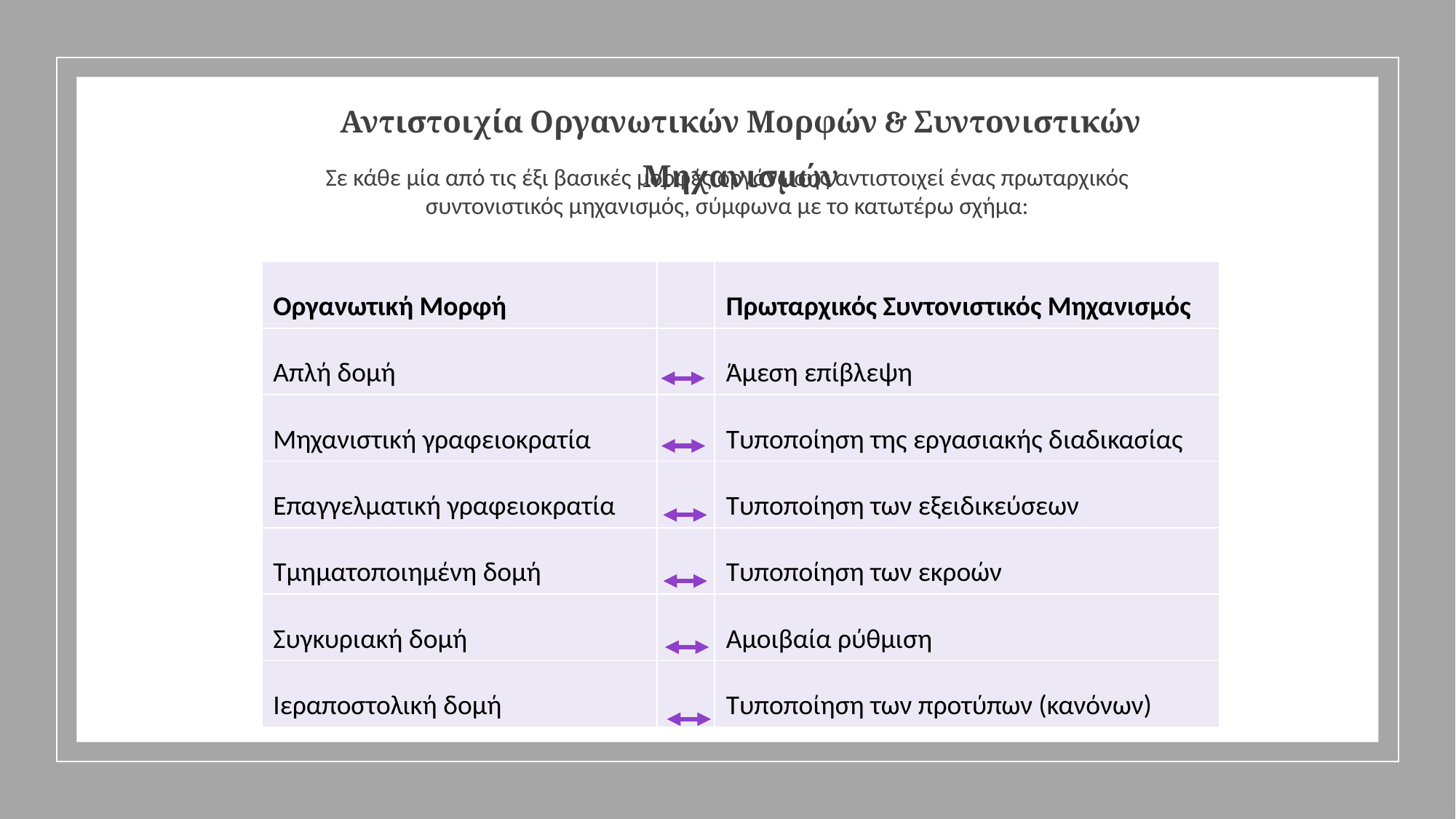

Αντιστοιχία Οργανωτικών Μορφών & Συντονιστικών Μηχανισμών
Σε κάθε μία από τις έξι βασικές μορφές οργάνωσης αντιστοιχεί ένας πρωταρχικός συντονιστικός μηχανισμός, σύμφωνα με το κατωτέρω σχήμα:
| Οργανωτική Μορφή |  | Πρωταρχικός Συντονιστικός Μηχανισμός |
| --- | --- | --- |
| Απλή δομή |  | Άμεση επίβλεψη |
| Μηχανιστική γραφειοκρατία |  | Τυποποίηση της εργασιακής διαδικασίας |
| Επαγγελματική γραφειοκρατία |  | Τυποποίηση των εξειδικεύσεων |
| Τμηματοποιημένη δομή |  | Τυποποίηση των εκροών |
| Συγκυριακή δομή |  | Αμοιβαία ρύθμιση |
| Ιεραποστολική δομή |  | Τυποποίηση των προτύπων (κανόνων) |